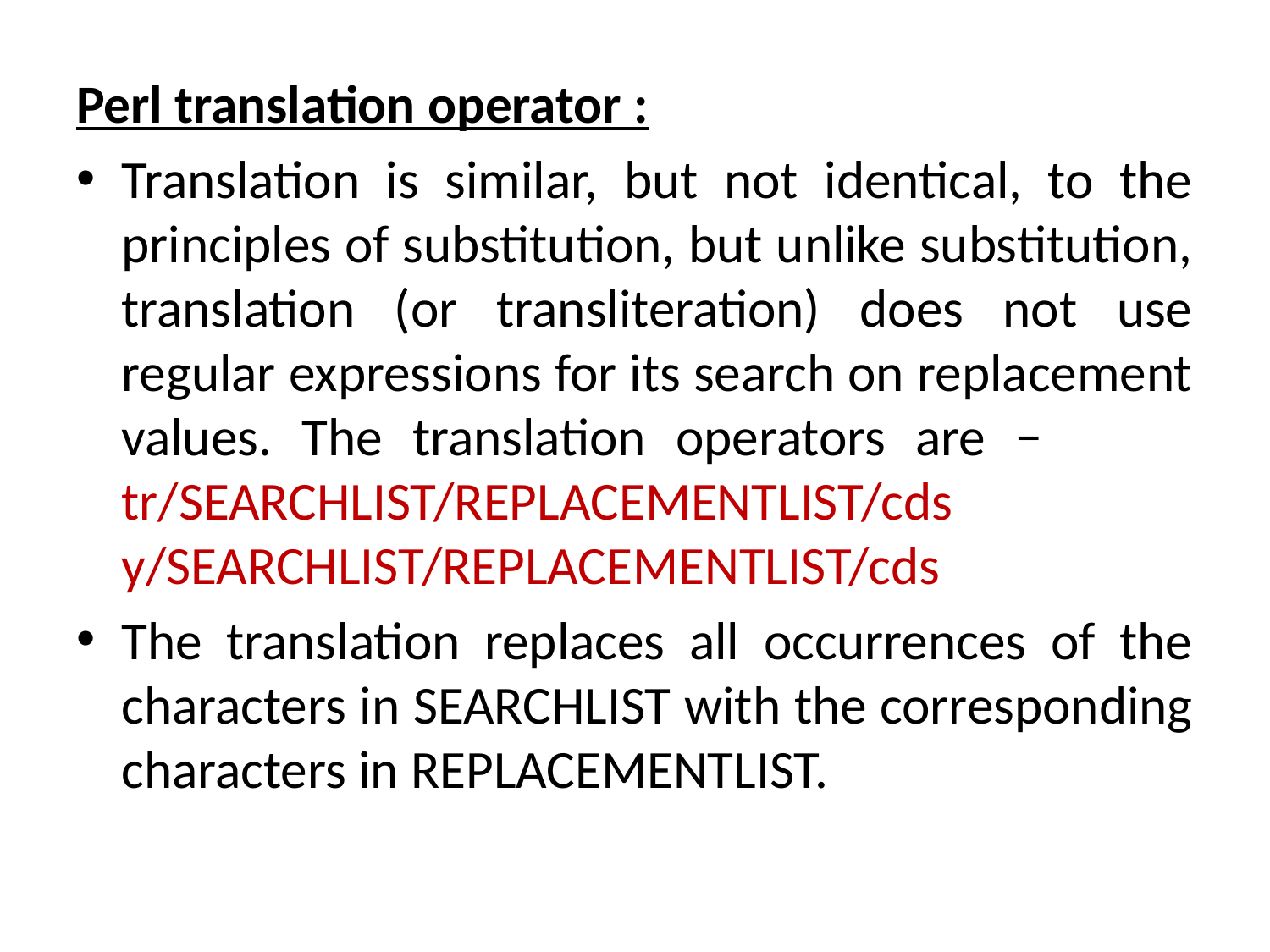

Perl translation operator :
Translation is similar, but not identical, to the principles of substitution, but unlike substitution, translation (or transliteration) does not use regular expressions for its search on replacement values. The translation operators are − 		 	tr/SEARCHLIST/REPLACEMENTLIST/cds 	y/SEARCHLIST/REPLACEMENTLIST/cds
The translation replaces all occurrences of the characters in SEARCHLIST with the corresponding characters in REPLACEMENTLIST.